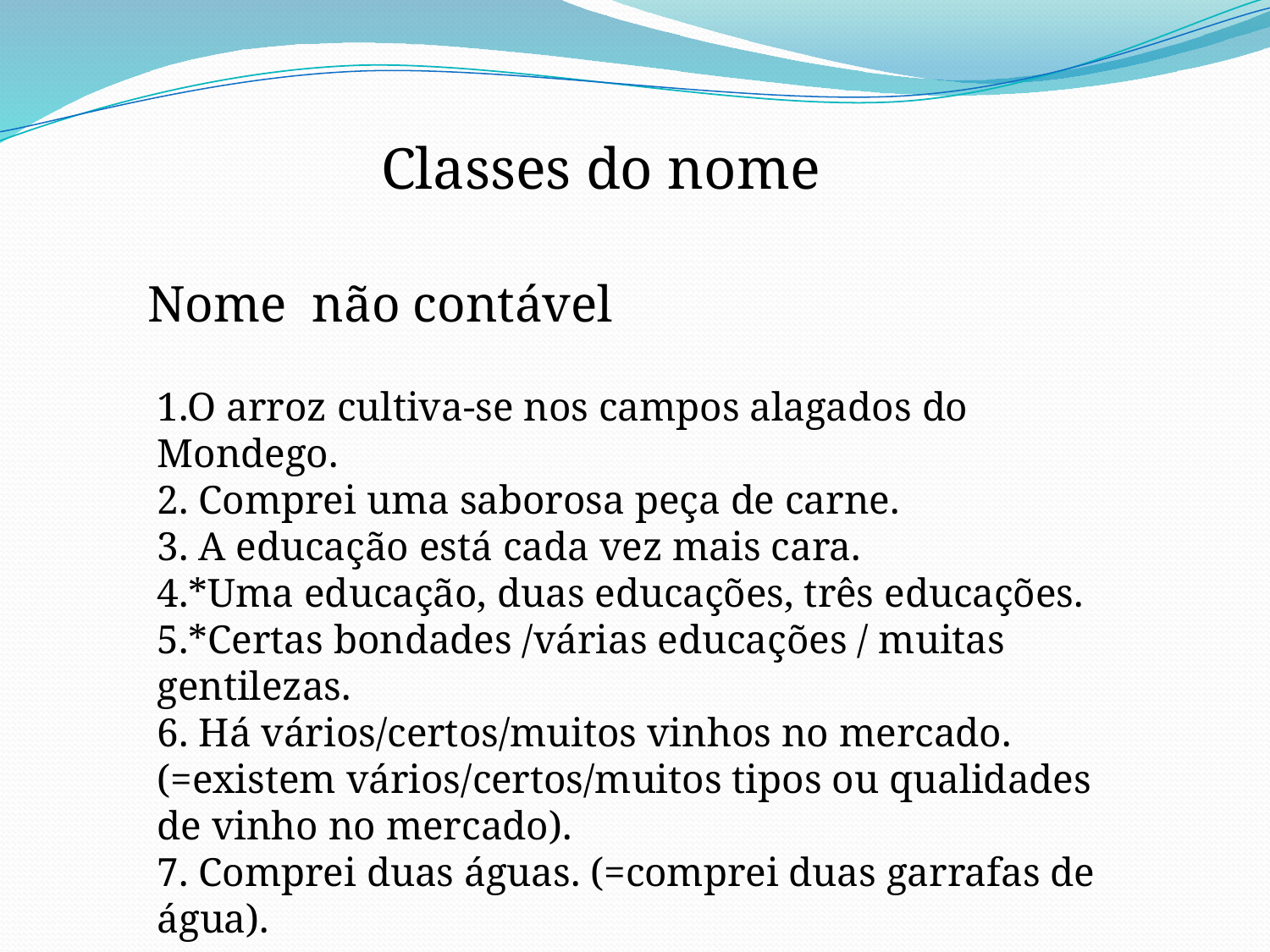

Classes do nome
Nome  não contável
1.O arroz cultiva-se nos campos alagados do Mondego.
2. Comprei uma saborosa peça de carne.
3. A educação está cada vez mais cara.
4.*Uma educação, duas educações, três educações.
5.*Certas bondades /várias educações / muitas gentilezas.
6. Há vários/certos/muitos vinhos no mercado. (=existem vários/certos/muitos tipos ou qualidades de vinho no mercado).
7. Comprei duas águas. (=comprei duas garrafas de água).